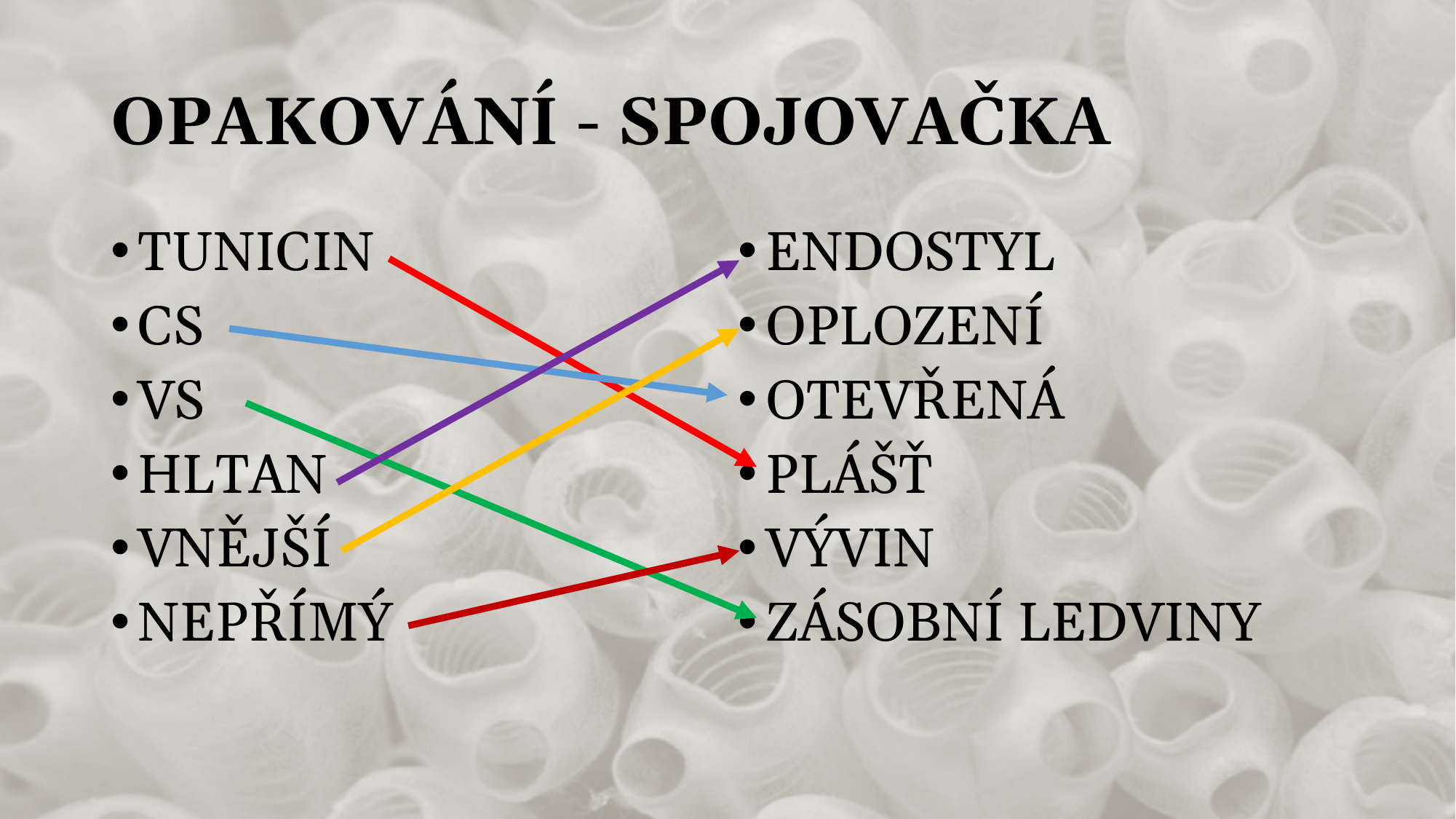

# OPAKOVÁNÍ - SPOJOVAČKA
TUNICIN
CS
VS
HLTAN
VNĚJŠÍ
NEPŘÍMÝ
ENDOSTYL
OPLOZENÍ
OTEVŘENÁ
PLÁŠŤ
VÝVIN
ZÁSOBNÍ LEDVINY